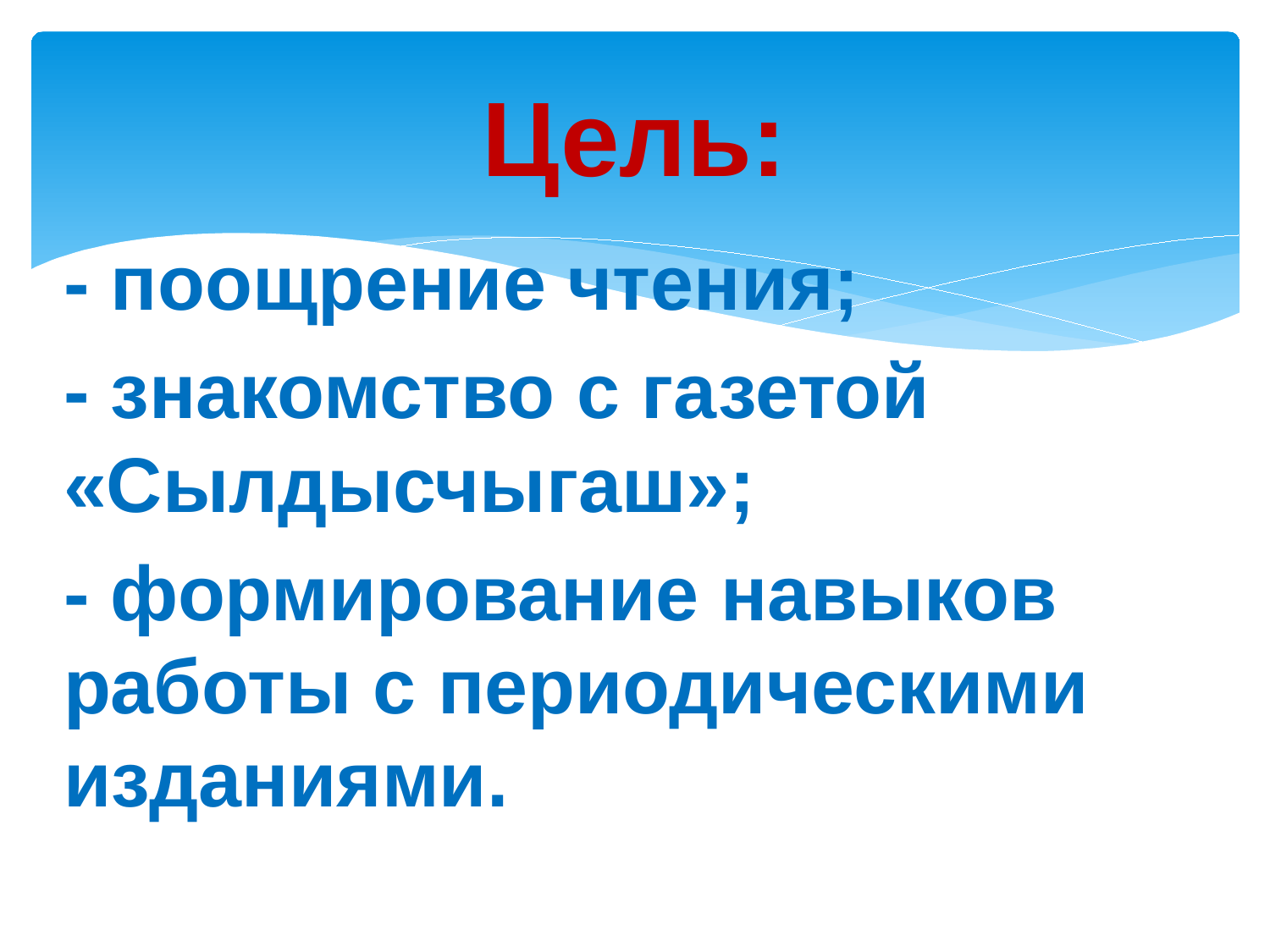

# Цель:
- поощрение чтения;
- знакомство с газетой «Сылдысчыгаш»;
- формирование навыков работы с периодическими изданиями.